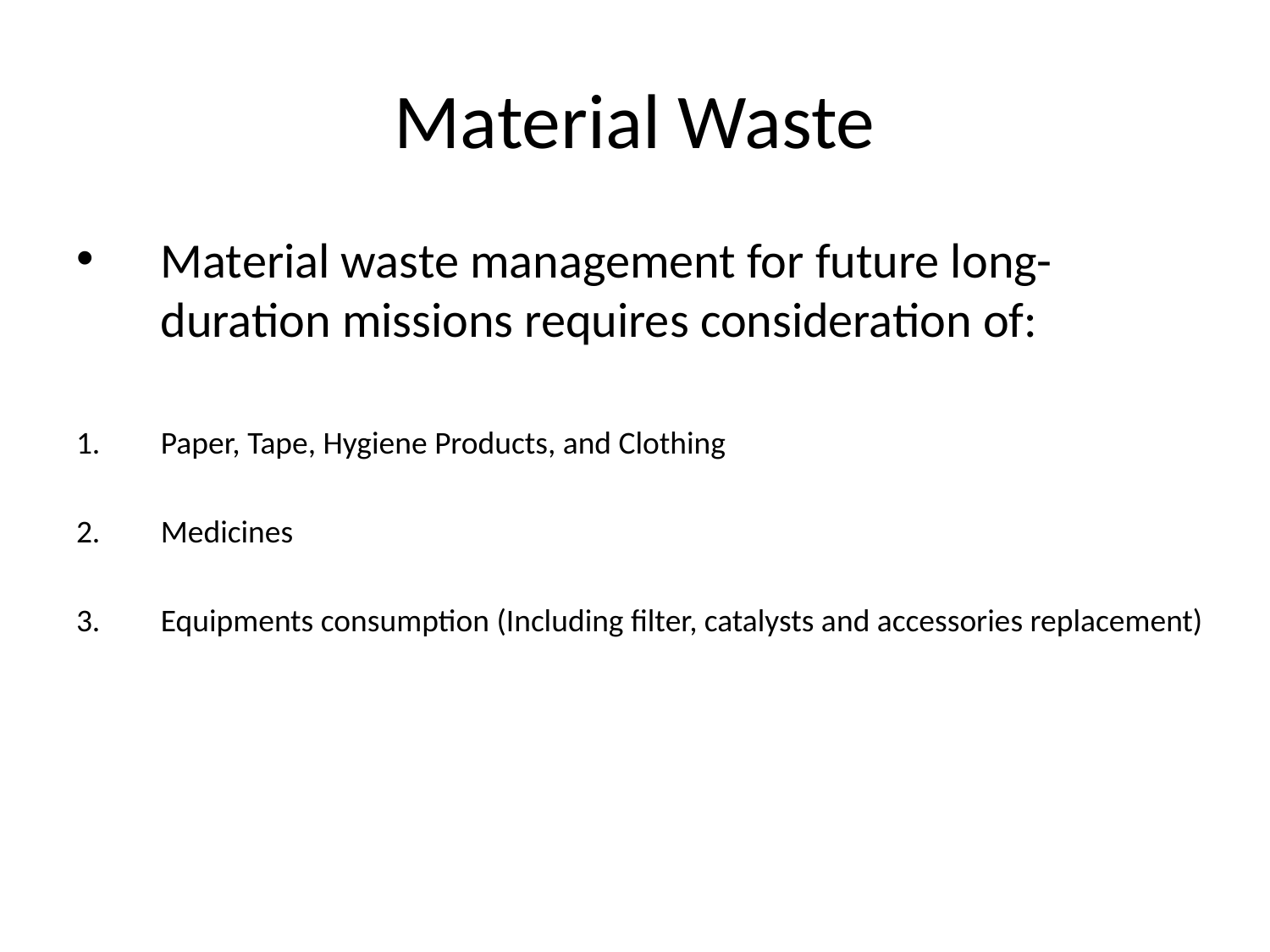

# Material Waste
Material waste management for future long-duration missions requires consideration of:

Paper, Tape, Hygiene Products, and Clothing

Medicines

Equipments consumption (Including filter, catalysts and accessories replacement)